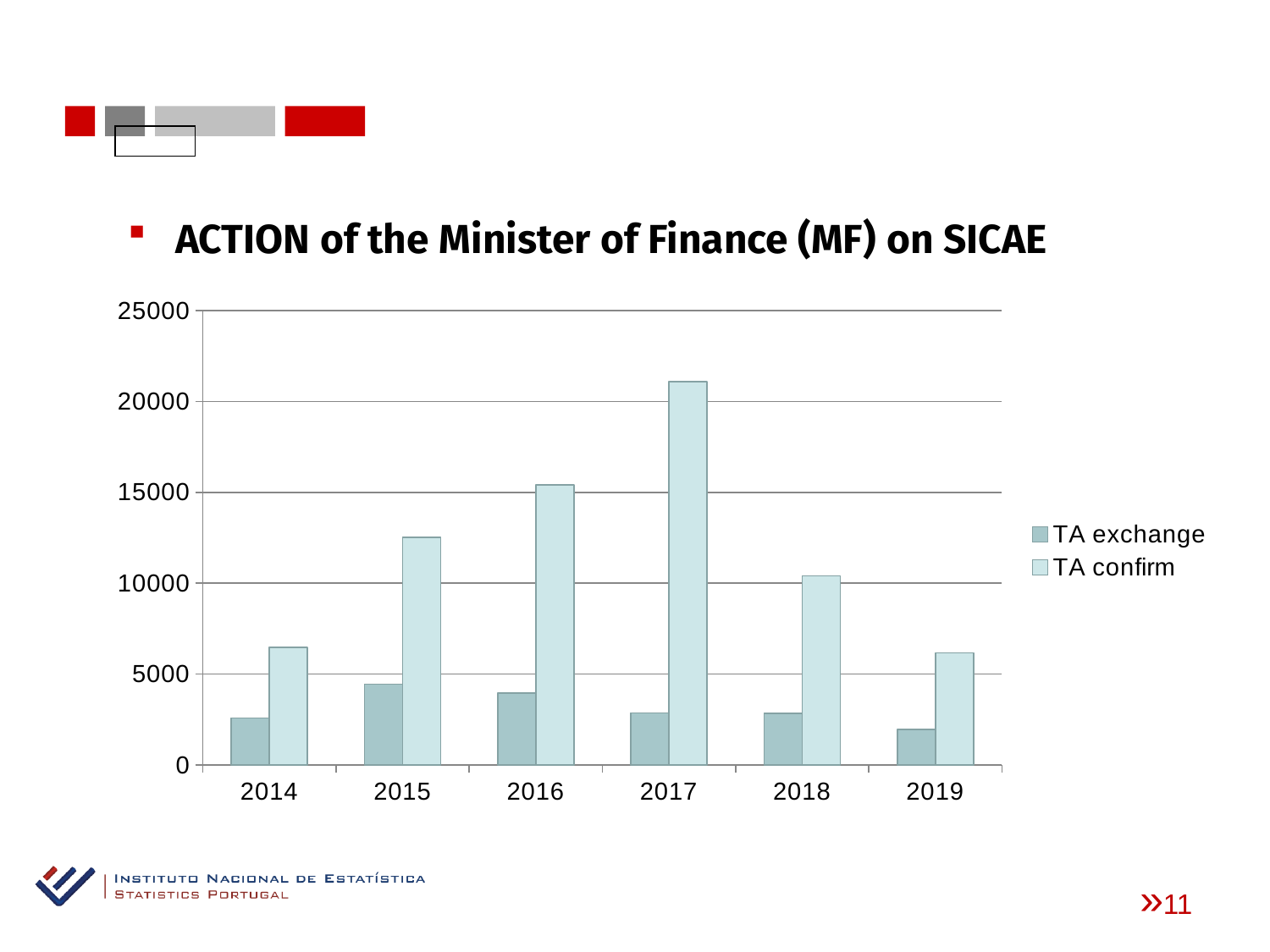

# ACTION of the Minister of Finance (MF) on SICAE

### Chart

| Category | TA exchange | TA confirm |
|---|---|---|
| 2014 | 2576.0 | 6460.0 |
| 2015 | 4433.0 | 12520.0 |
| 2016 | 3961.0 | 15408.0 |
| 2017 | 2848.0 | 21100.0 |
| 2018 | 2836.0 | 10397.0 |
| 2019 | 1938.0 | 6156.0 |